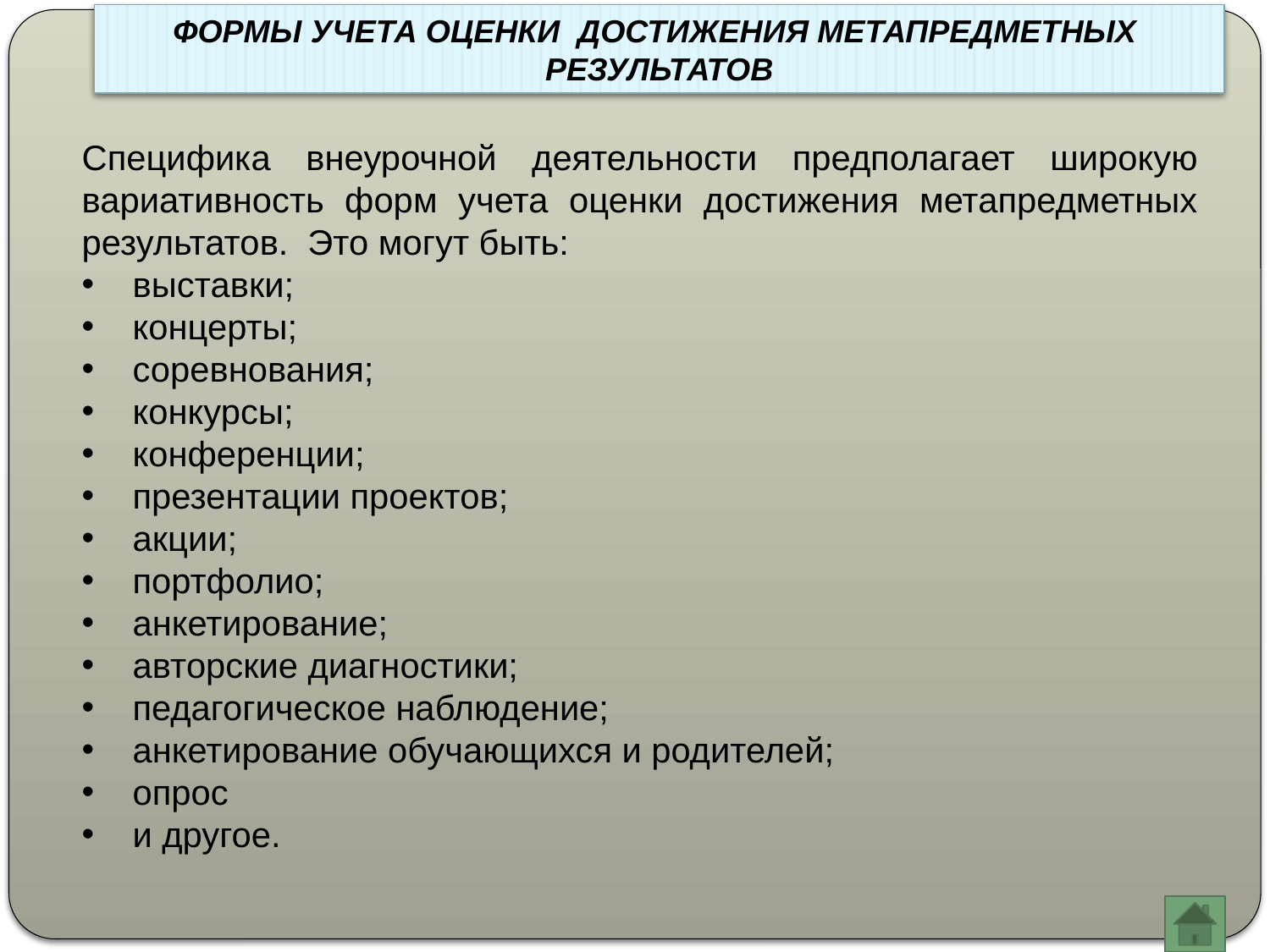

ФОРМЫ УЧЕТА ОЦЕНКИ  ДОСТИЖЕНИЯ МЕТАПРЕДМЕТНЫХ  РЕЗУЛЬТАТОВ
Специфика внеурочной деятельности предполагает широкую вариативность форм учета оценки достижения метапредметных результатов.  Это могут быть:
выставки;
концерты;
соревнования;
конкурсы;
конференции;
презентации проектов;
акции;
портфолио;
анкетирование;
авторские диагностики;
педагогическое наблюдение;
анкетирование обучающихся и родителей;
опрос
и другое.